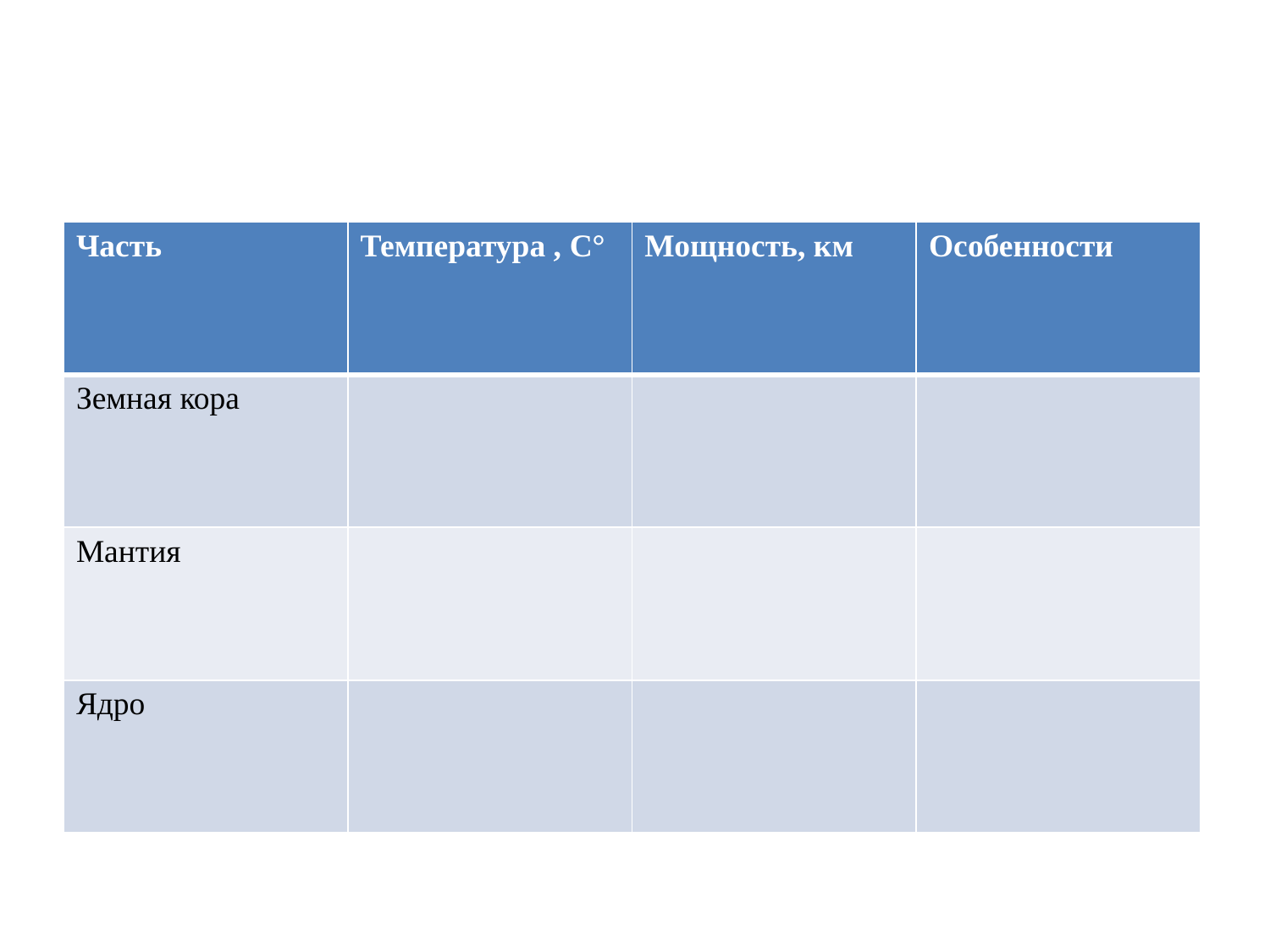

#
| Часть | Температура , С° | Мощность, км | Особенности |
| --- | --- | --- | --- |
| Земная кора |  |  |  |
| Мантия |  |  |  |
| Ядро |  |  |  |